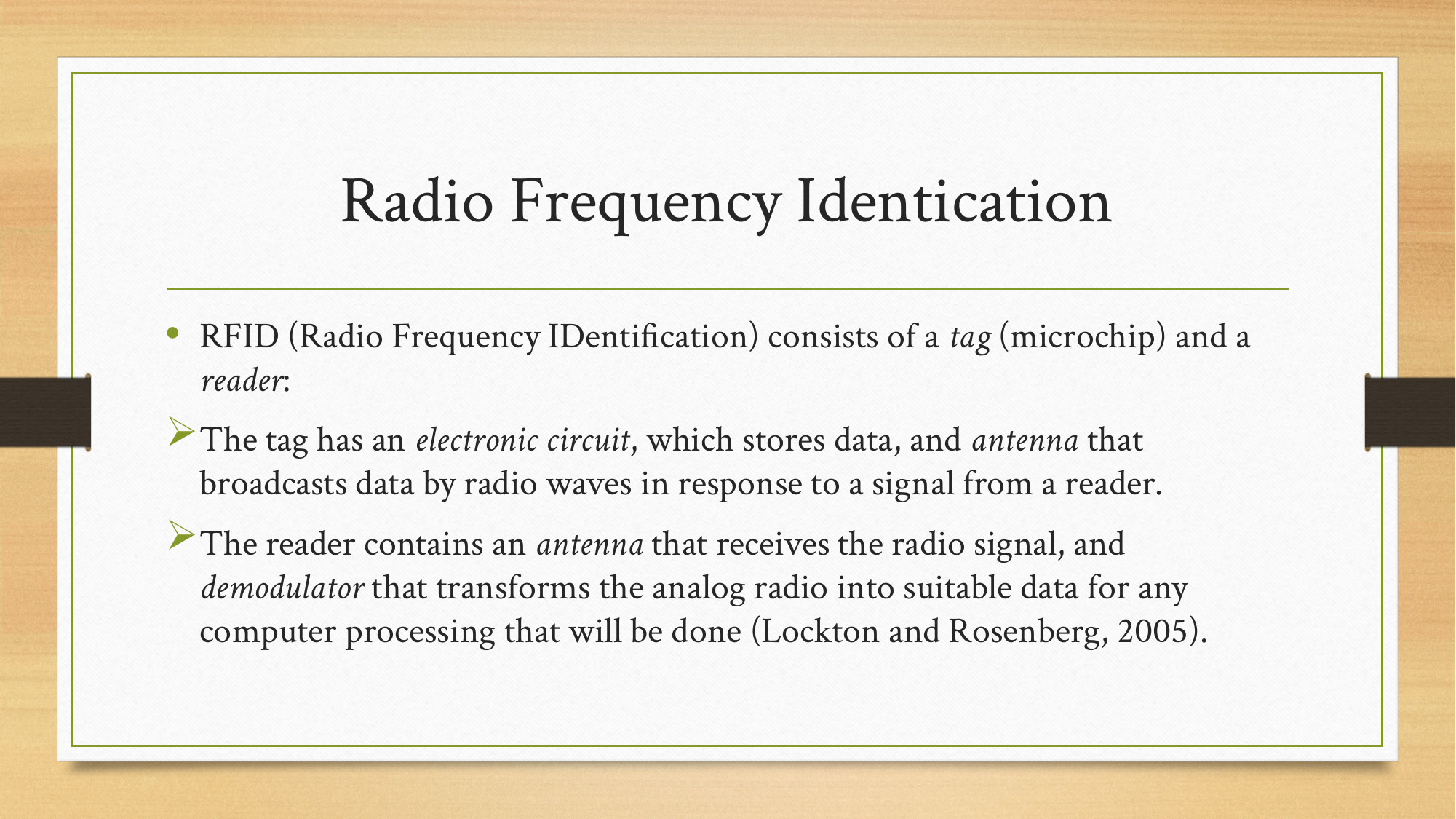

# Radio Frequency Identication
RFID (Radio Frequency IDentification) consists of a tag (microchip) and a reader:
The tag has an electronic circuit, which stores data, and antenna that broadcasts data by radio waves in response to a signal from a reader.
The reader contains an antenna that receives the radio signal, and demodulator that transforms the analog radio into suitable data for any computer processing that will be done (Lockton and Rosenberg, 2005).